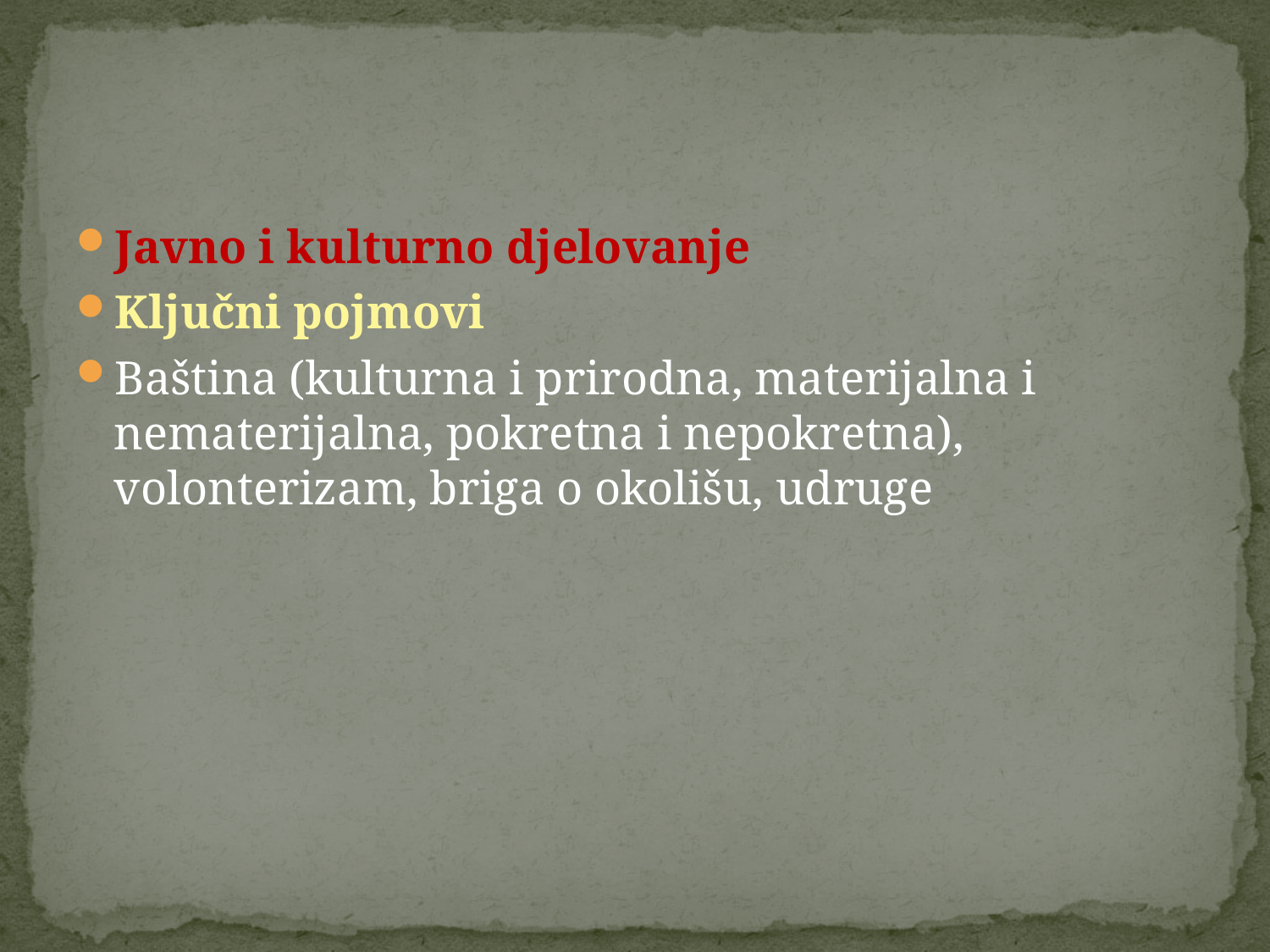

Javno i kulturno djelovanje
Ključni pojmovi
Baština (kulturna i prirodna, materijalna i nematerijalna, pokretna i nepokretna), volonterizam, briga o okolišu, udruge